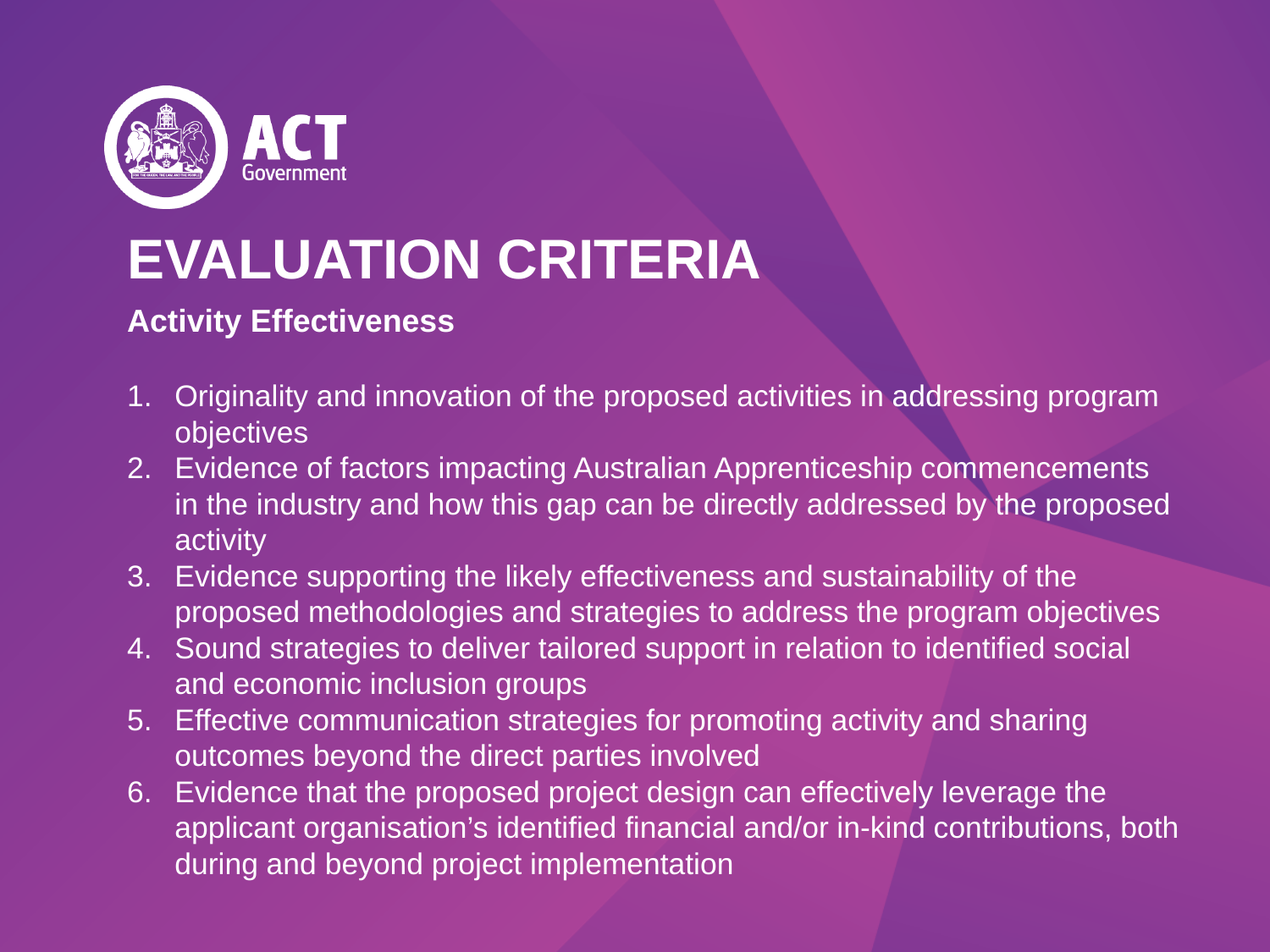

EVALUATION CRITERIA
Activity Effectiveness

Originality and innovation of the proposed activities in addressing program objectives
Evidence of factors impacting Australian Apprenticeship commencements in the industry and how this gap can be directly addressed by the proposed activity
Evidence supporting the likely effectiveness and sustainability of the proposed methodologies and strategies to address the program objectives
Sound strategies to deliver tailored support in relation to identified social and economic inclusion groups
Effective communication strategies for promoting activity and sharing outcomes beyond the direct parties involved
Evidence that the proposed project design can effectively leverage the applicant organisation’s identified financial and/or in-kind contributions, both during and beyond project implementation